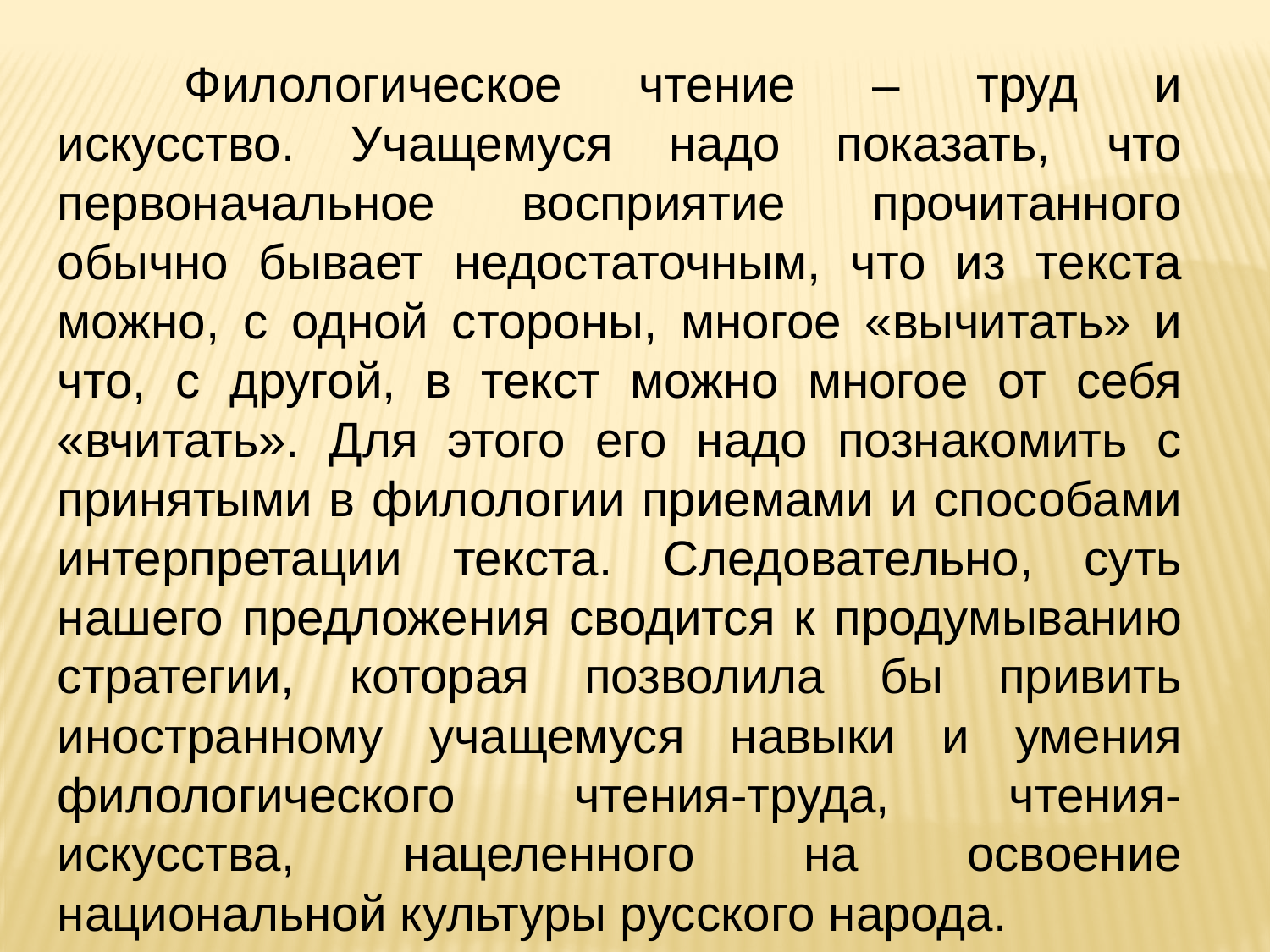

Филологическое чтение – труд и искусство. Учащемуся надо показать, что первоначальное восприятие прочитанного обычно бывает недостаточным, что из текста можно, с одной стороны, многое «вычитать» и что, с другой, в текст можно многое от себя «вчитать». Для этого его надо познакомить с принятыми в филологии приемами и способами интерпретации текста. Следовательно, суть нашего предложения сводится к продумыванию стратегии, которая позволила бы привить иностранному учащемуся навыки и умения филологического чтения-труда, чтения-искусства, нацеленного на освоение национальной культуры русского народа.